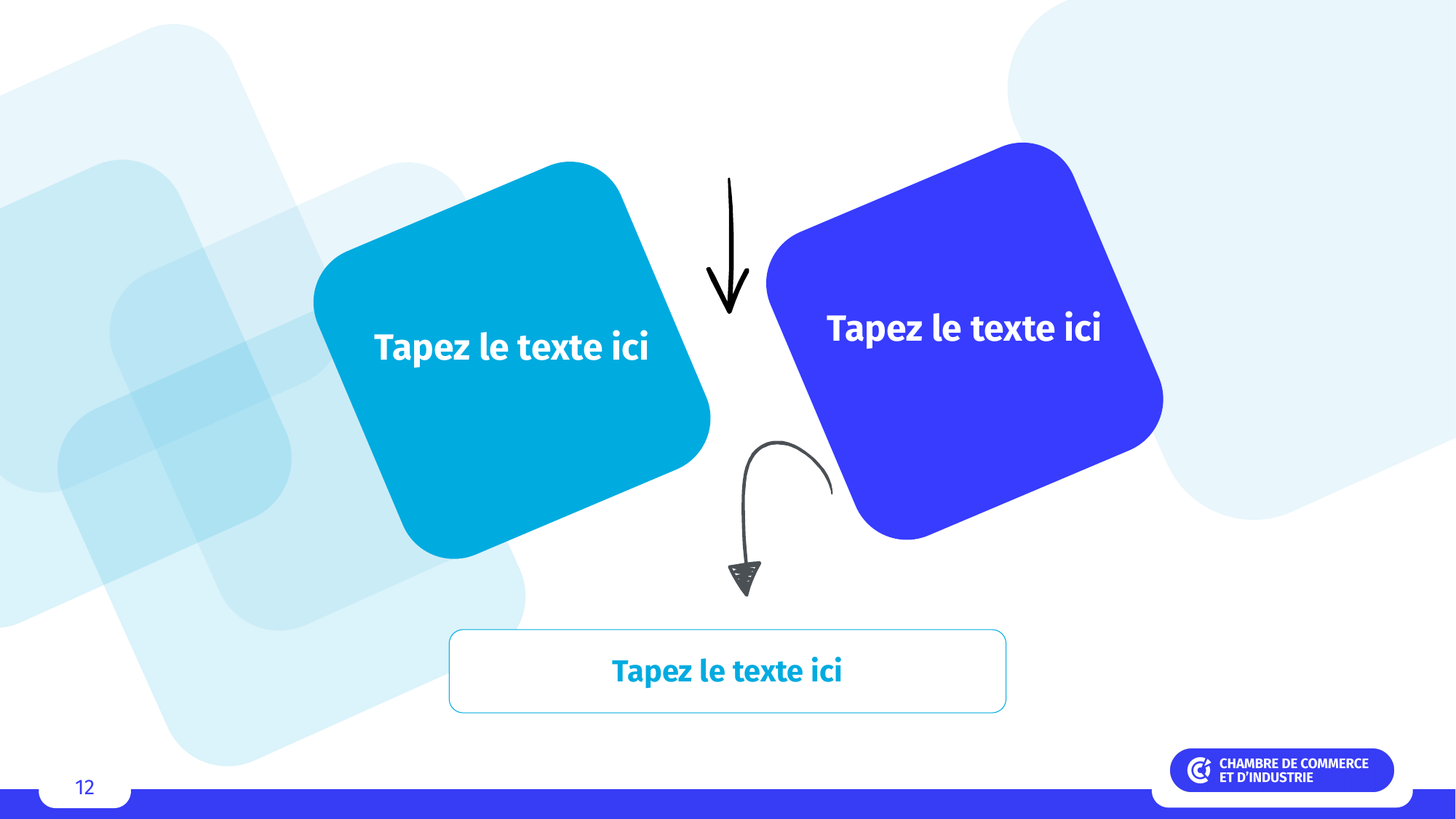

Tapez le texte ici

Tapez le texte ici

Tapez le texte ici
12